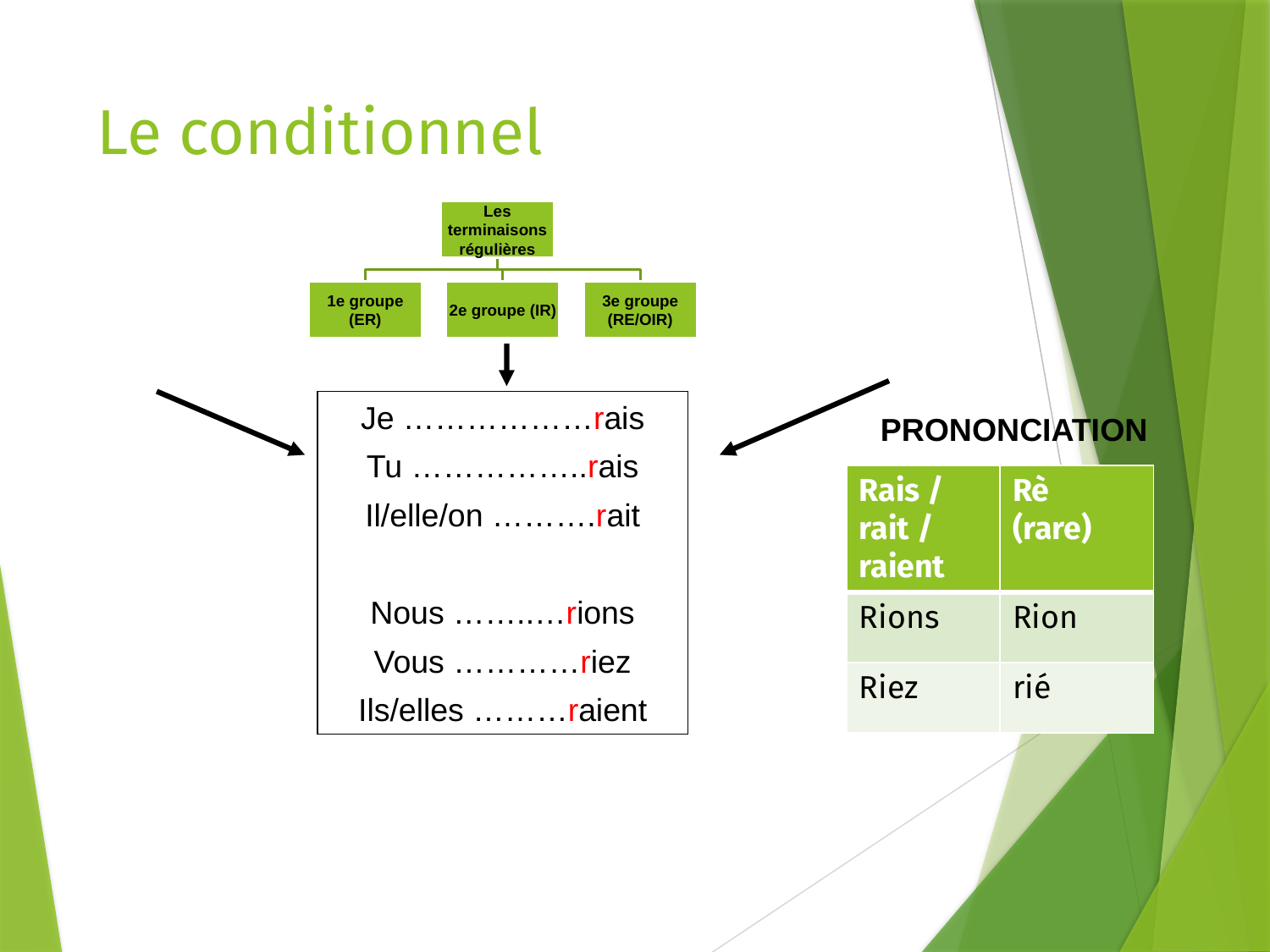

# Le conditionnel

Les terminaisons régulières
1e groupe (ER)
2e groupe (IR)
3e groupe (RE/OIR)

Je ………………rais
Tu ……………..rais
Il/elle/on ……….rait

Nous ……..…rions
Vous …………riez
Ils/elles ………raient
PRONONCIATION
| Rais / rait / raient | Rè (rare) |
| --- | --- |
| Rions | Rion |
| Riez | rié |